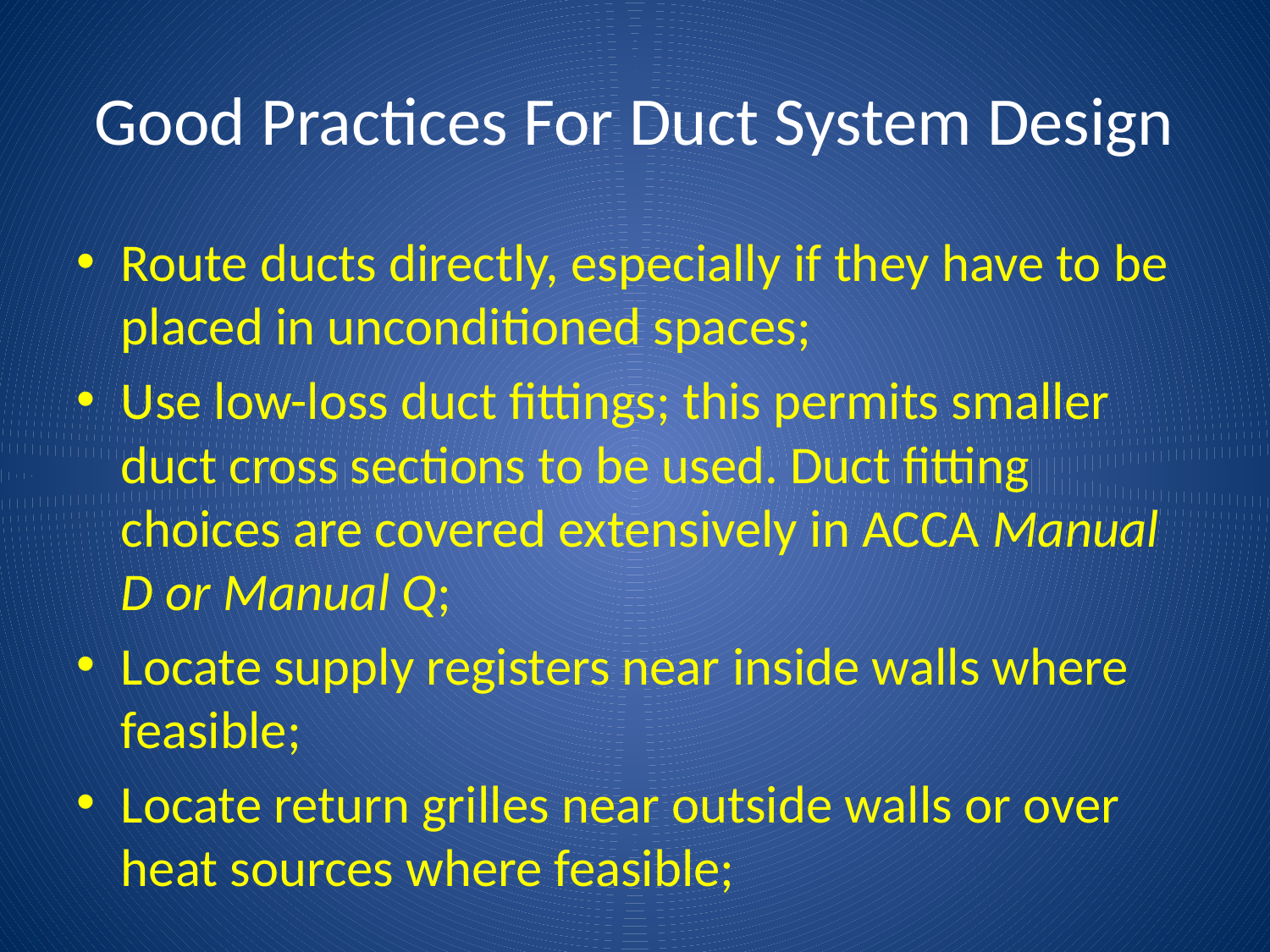

# Good Practices For Duct System Design
Route ducts directly, especially if they have to be placed in unconditioned spaces;
Use low-loss duct fittings; this permits smaller duct cross sections to be used. Duct fitting choices are covered extensively in ACCA Manual D or Manual Q;
Locate supply registers near inside walls where feasible;
Locate return grilles near outside walls or over heat sources where feasible;